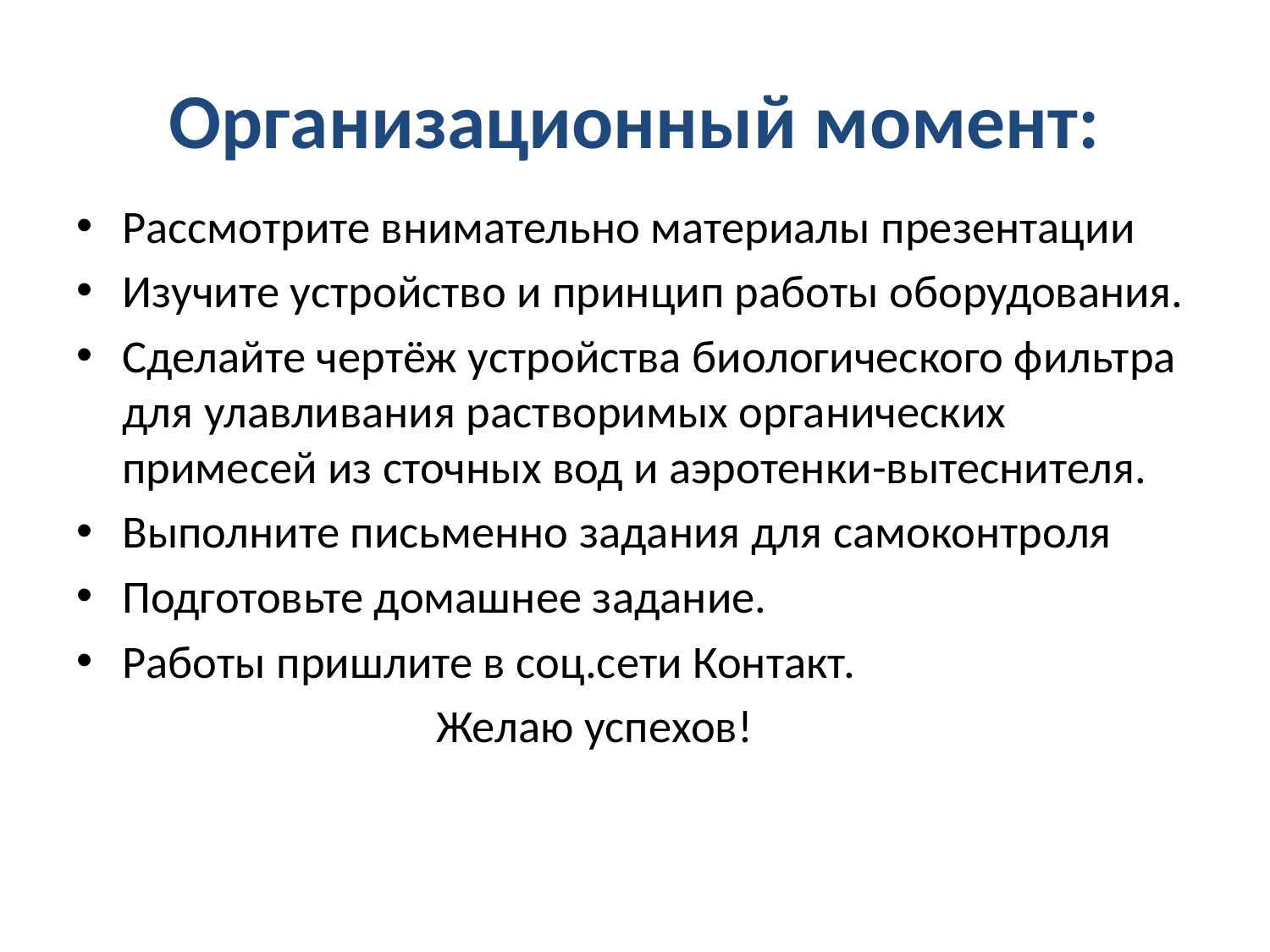

# Организационный момент:
Рассмотрите внимательно материалы презентации
Изучите устройство и принцип работы оборудования.
Сделайте чертёж устройства биологического фильтра для улавливания растворимых органических примесей из сточных вод и аэротенки-вытеснителя.
Выполните письменно задания для самоконтроля
Подготовьте домашнее задание.
Работы пришлите в соц.сети Контакт.
                                  Желаю успехов!